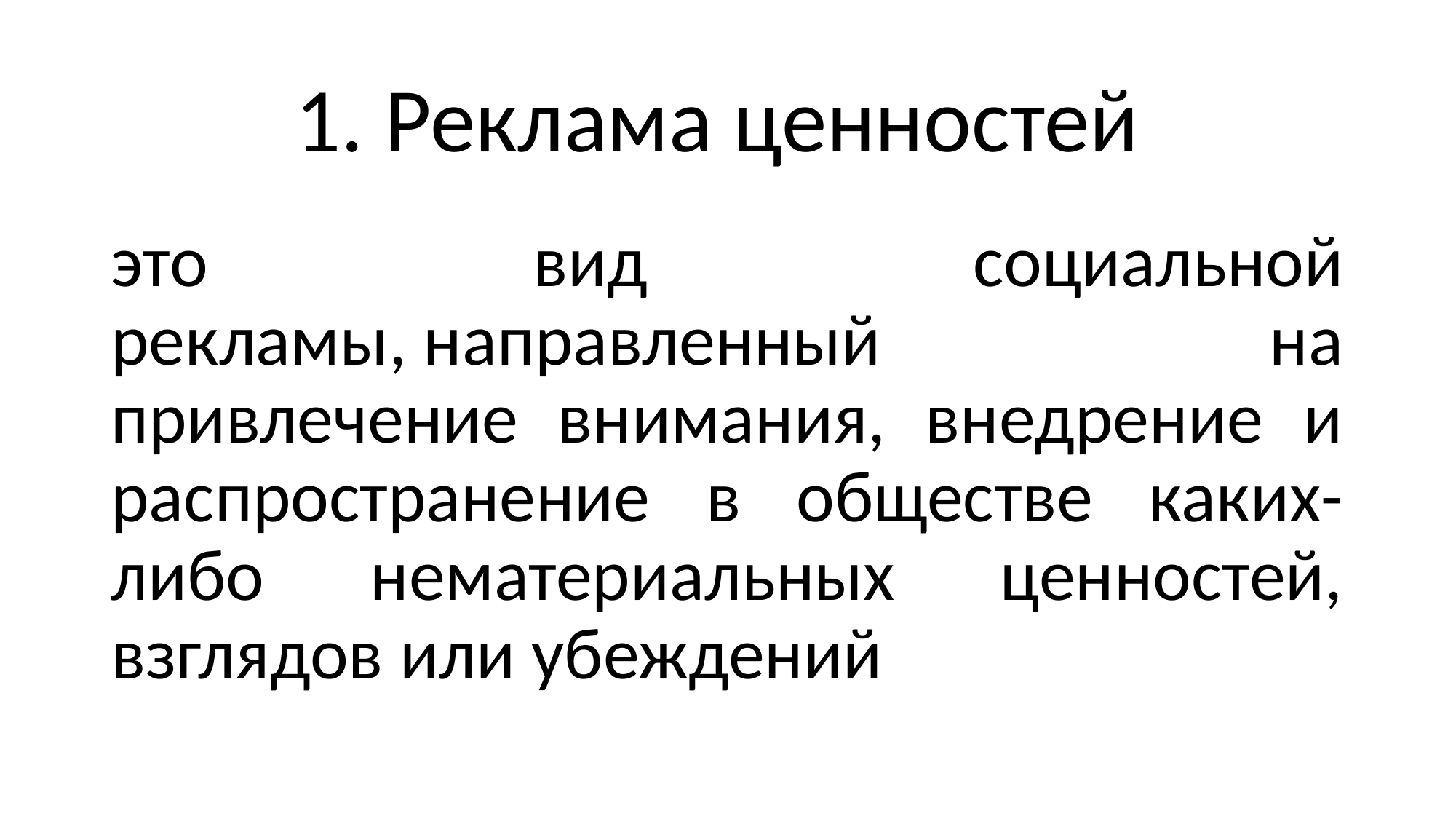

# 1. Реклама ценностей
это вид социальной рекламы, направленный нa привлечение внимания, внедрение и распространение в обществе каких-либо нематериальных ценностей, взглядов или убеждений